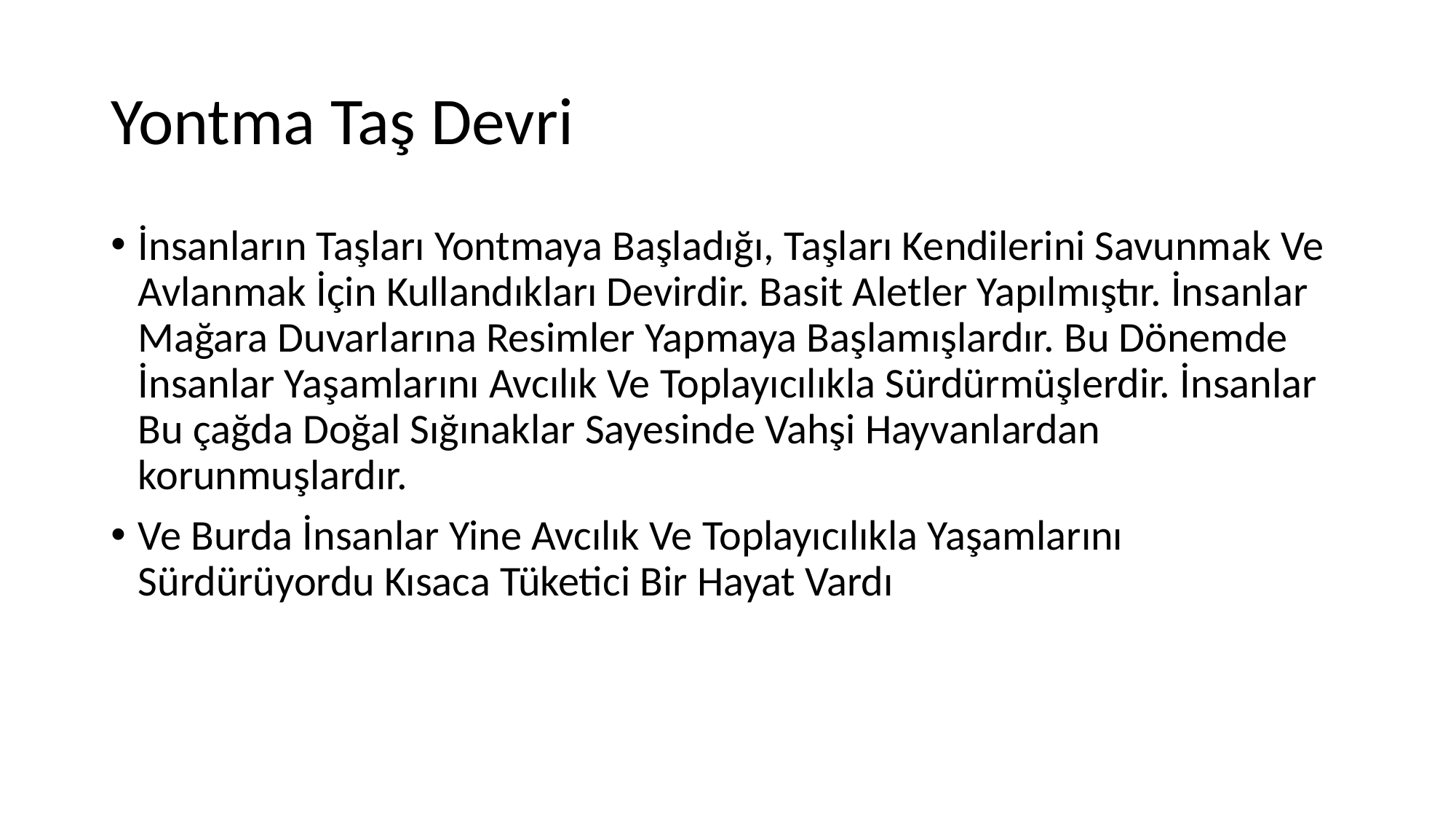

# Yontma Taş Devri
İnsanların Taşları Yontmaya Başladığı, Taşları Kendilerini Savunmak Ve Avlanmak İçin Kullandıkları Devirdir. Basit Aletler Yapılmıştır. İnsanlar Mağara Duvarlarına Resimler Yapmaya Başlamışlardır. Bu Dönemde İnsanlar Yaşamlarını Avcılık Ve Toplayıcılıkla Sürdürmüşlerdir. İnsanlar Bu çağda Doğal Sığınaklar Sayesinde Vahşi Hayvanlardan korunmuşlardır.
Ve Burda İnsanlar Yine Avcılık Ve Toplayıcılıkla Yaşamlarını Sürdürüyordu Kısaca Tüketici Bir Hayat Vardı